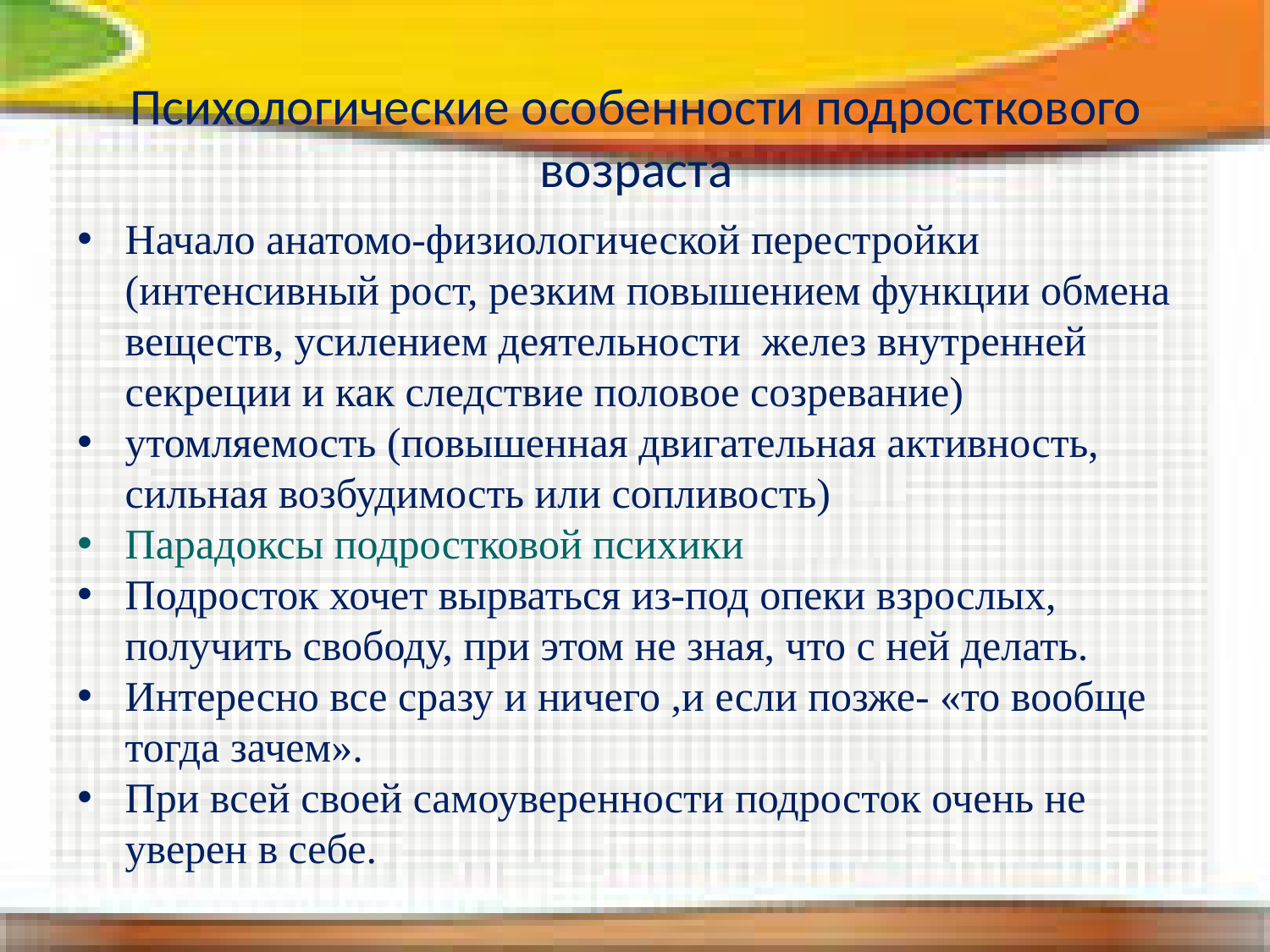

# Психологические особенности подросткового возраста
Начало анатомо-физиологической перестройки (интенсивный рост, резким повышением функции обмена веществ, усилением деятельности  желез внутренней секреции и как следствие половое созревание)
утомляемость (повышенная двигательная активность, сильная возбудимость или сопливость)
Парадоксы подростковой психики
Подросток хочет вырваться из-под опеки взрослых, получить свободу, при этом не зная, что с ней делать.
Интересно все сразу и ничего ,и если позже- «то вообще тогда зачем».
При всей своей самоуверенности подросток очень не уверен в себе.